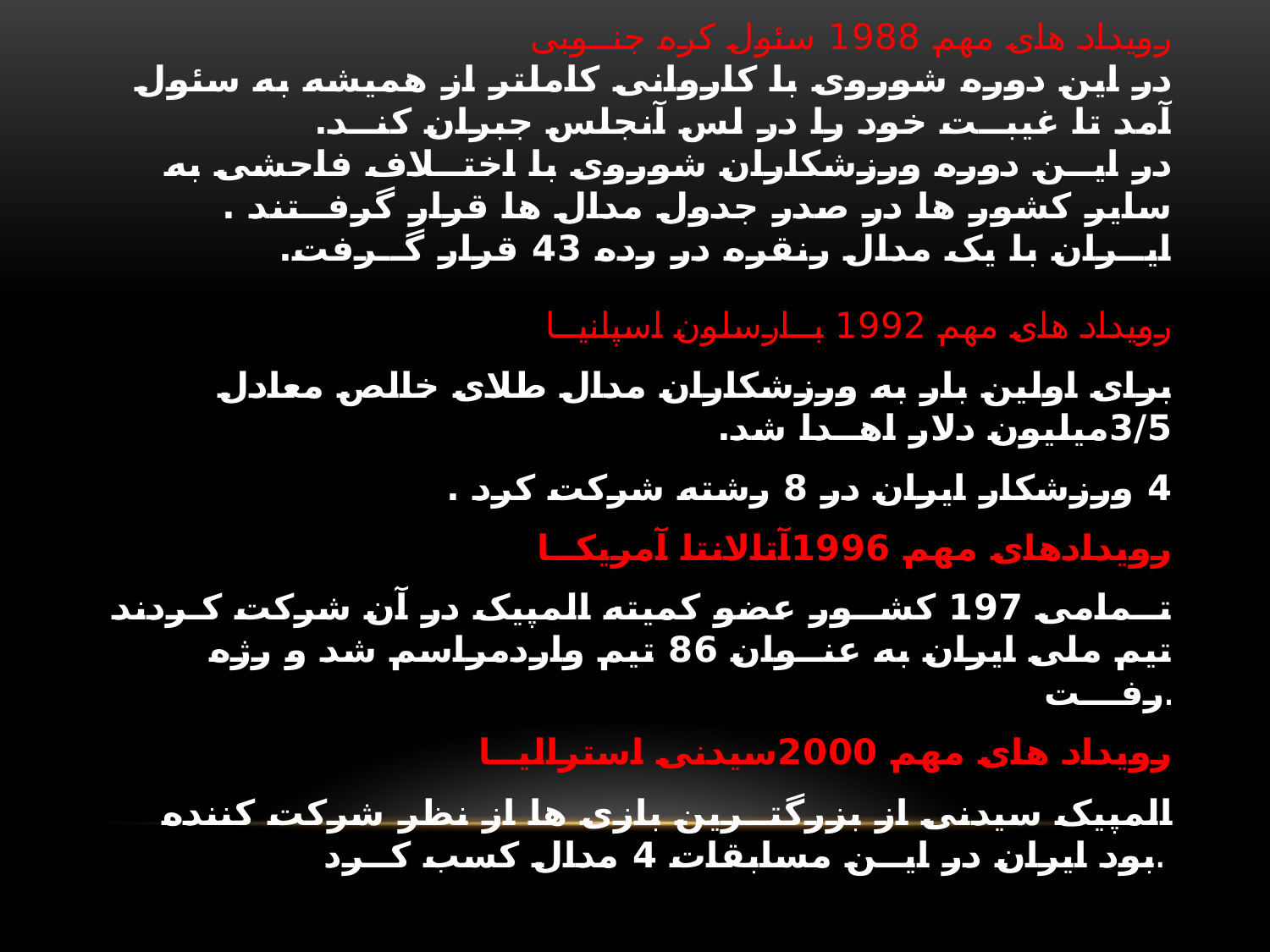

# رویداد های مهم 1988 سئول کره جنــوبی در این دوره شوروی با کاروانی کاملتر از همیشه به سئول آمد تا غیبــت خود را در لس آنجلس جبران کنــد. در ایــن دوره ورزشکاران شوروی با اختــلاف فاحشی به سایر کشور ها در صدر جدول مدال ها قرار گرفــتند . ایــران با یک مدال رنقره در رده 43 قرار گــرفت.
رویداد های مهم 1992 بــارسلون اسپانیــا
برای اولین بار به ورزشکاران مدال طلای خالص معادل 3/5میلیون دلار اهــدا شد.
4 ورزشکار ایران در 8 رشته شرکت کرد .
رویدادهای مهم 1996آتالانتا آمریکــا
تــمامی 197 کشــور عضو کمیته المپیک در آن شرکت کـردند تیم ملی ایران به عنــوان 86 تیم واردمراسم شد و رژه رفـــت.
رویداد های مهم 2000سیدنی استرالیــا
المپیک سیدنی از بزرگتــرین بازی ها از نظر شرکت کننده بود ایران در ایــن مسابقات 4 مدال کسب کــرد.